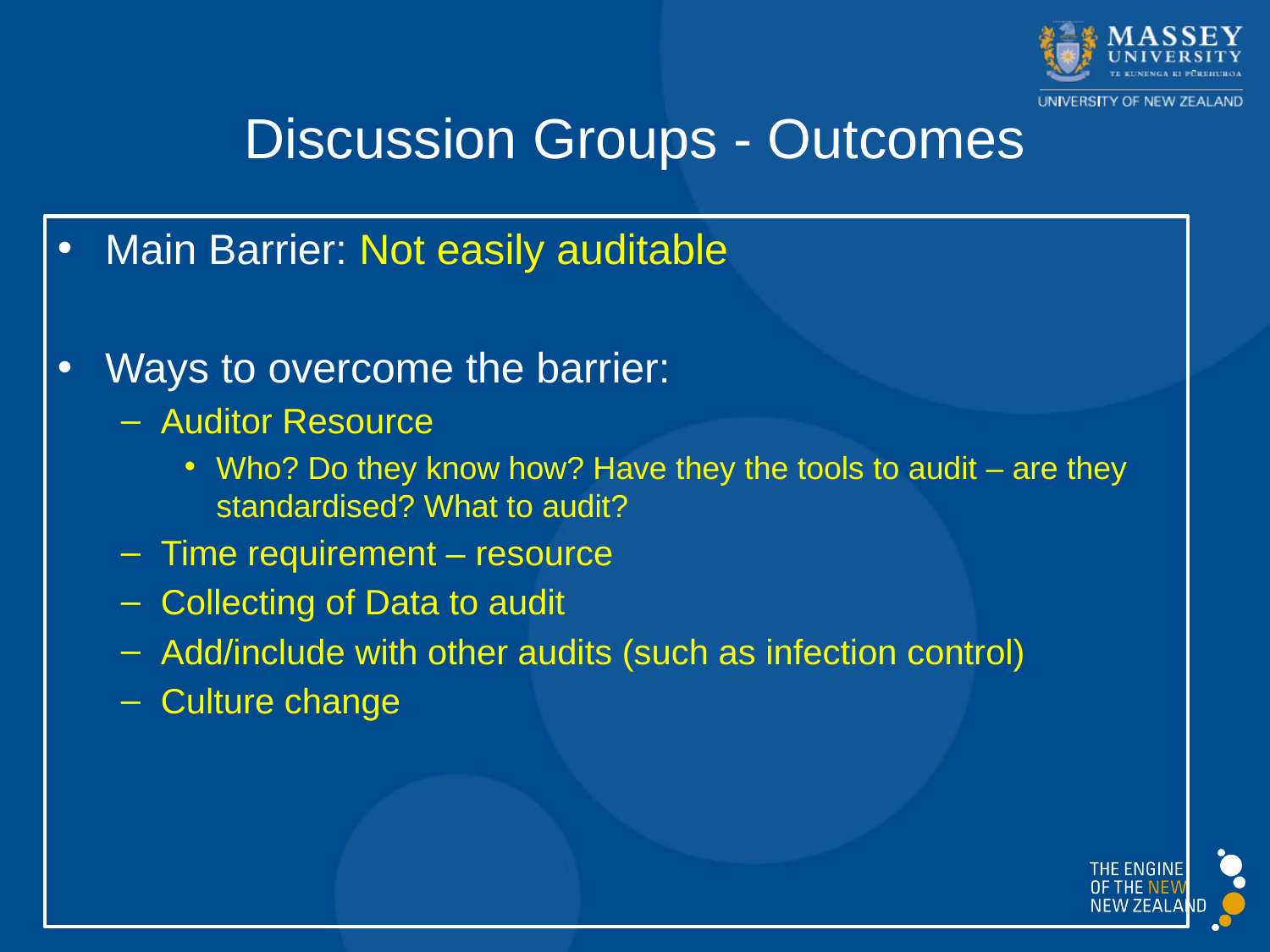

Discussion Groups - Outcomes
Main Barrier: Not easily auditable

Ways to overcome the barrier:
Auditor Resource
Who? Do they know how? Have they the tools to audit – are they standardised? What to audit?
Time requirement – resource
Collecting of Data to audit
Add/include with other audits (such as infection control)
Culture change